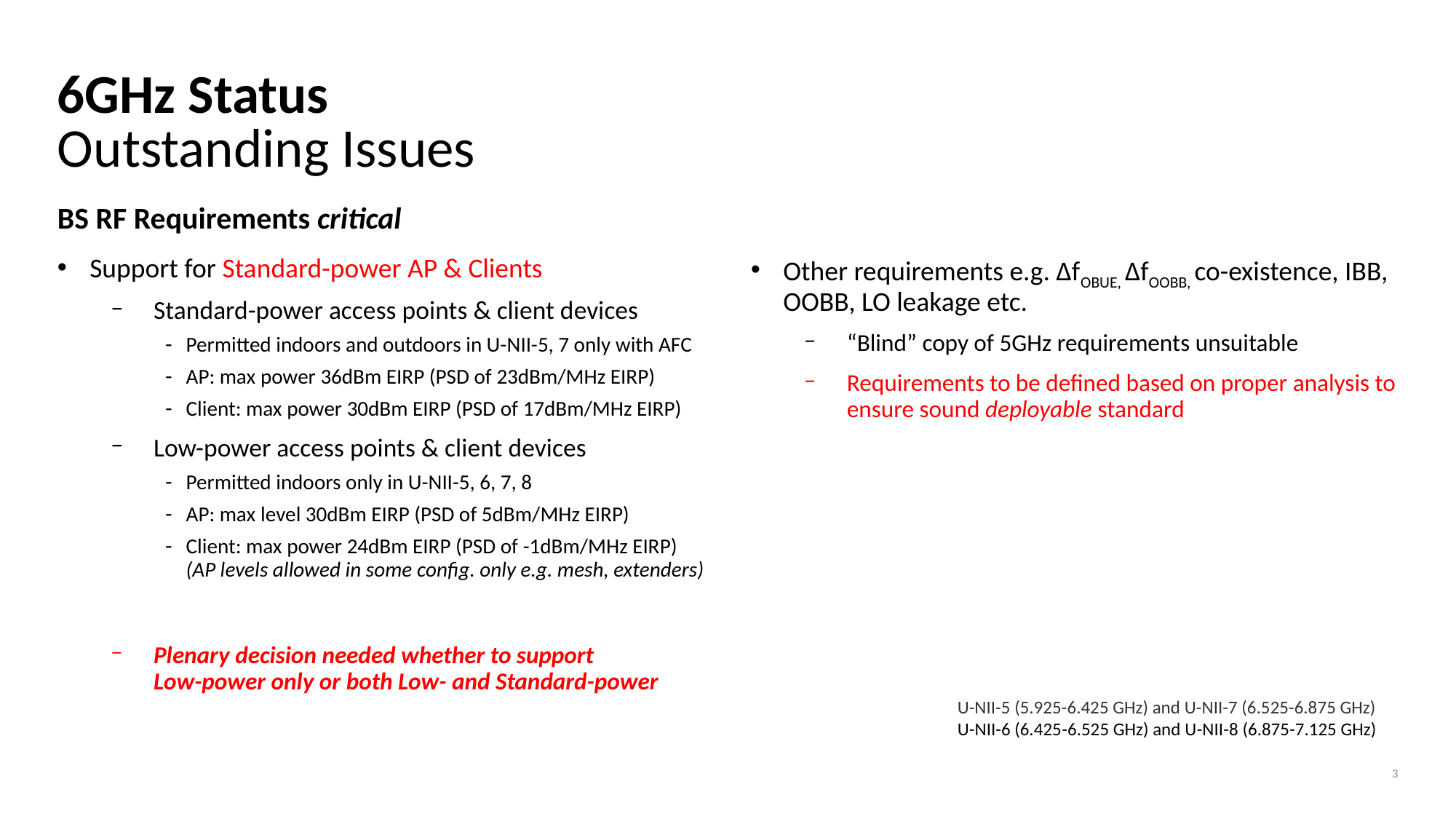

# 6GHz Status Outstanding Issues

Other requirements e.g. ΔfOBUE, ΔfOOBB, co-existence, IBB, OOBB, LO leakage etc.
“Blind” copy of 5GHz requirements unsuitable
Requirements to be defined based on proper analysis to ensure sound deployable standard

BS RF Requirements critical
Support for Standard-power AP & Clients
Standard-power access points & client devices
Permitted indoors and outdoors in U-NII-5, 7 only with AFC
AP: max power 36dBm EIRP (PSD of 23dBm/MHz EIRP)
Client: max power 30dBm EIRP (PSD of 17dBm/MHz EIRP)
Low-power access points & client devices
Permitted indoors only in U-NII-5, 6, 7, 8
AP: max level 30dBm EIRP (PSD of 5dBm/MHz EIRP)
Client: max power 24dBm EIRP (PSD of -1dBm/MHz EIRP)
(AP levels allowed in some config. only e.g. mesh, extenders)

Plenary decision needed whether to support
Low-power only or both Low- and Standard-power
U-NII-5 (5.925-6.425 GHz) and U-NII-7 (6.525-6.875 GHz)
U-NII-6 (6.425-6.525 GHz) and U-NII-8 (6.875-7.125 GHz)
3